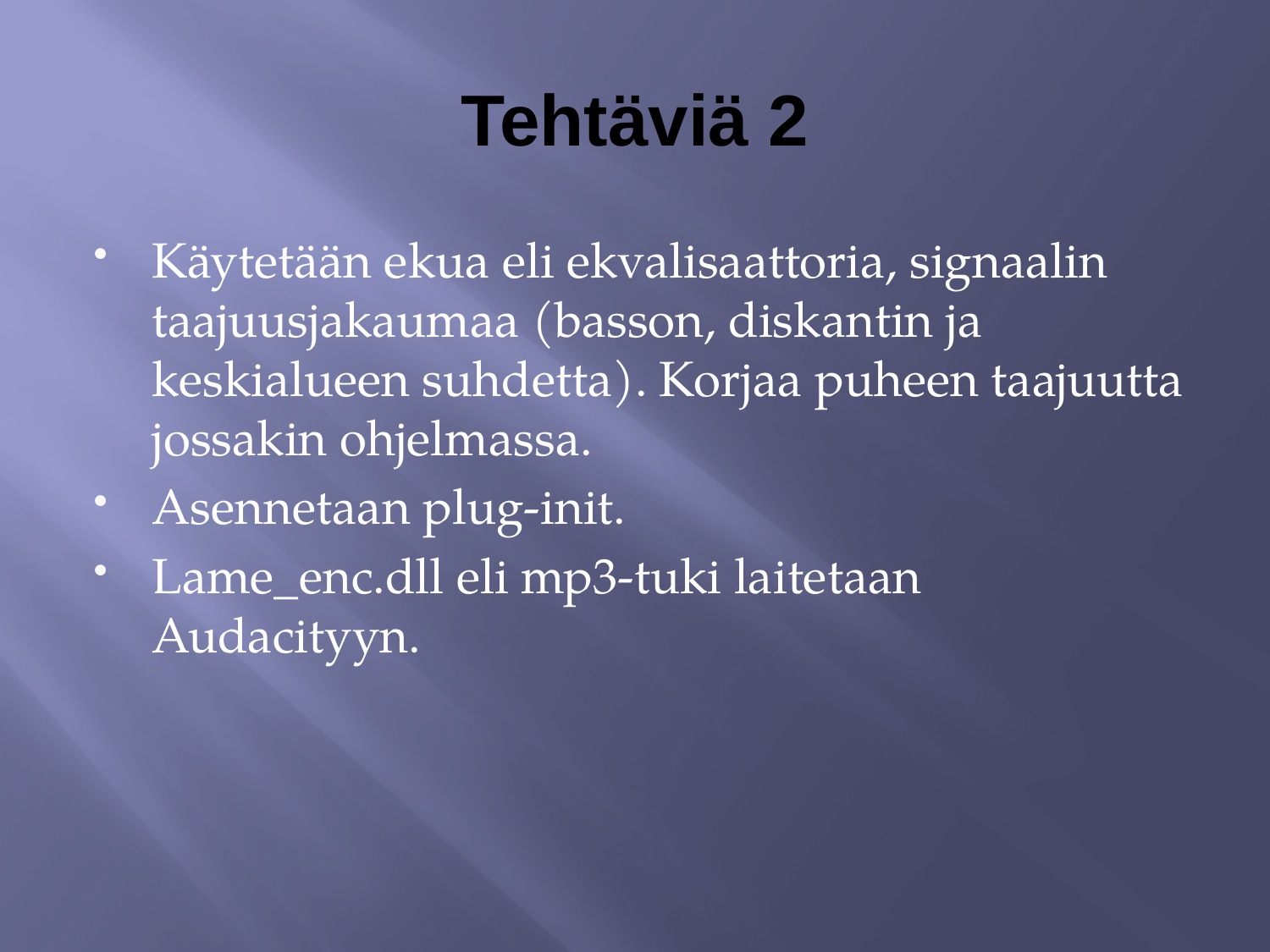

# Tehtäviä 2
Käytetään ekua eli ekvalisaattoria, signaalin taajuusjakaumaa (basson, diskantin ja keskialueen suhdetta). Korjaa puheen taajuutta jossakin ohjelmassa.
Asennetaan plug-init.
Lame_enc.dll eli mp3-tuki laitetaan Audacityyn.